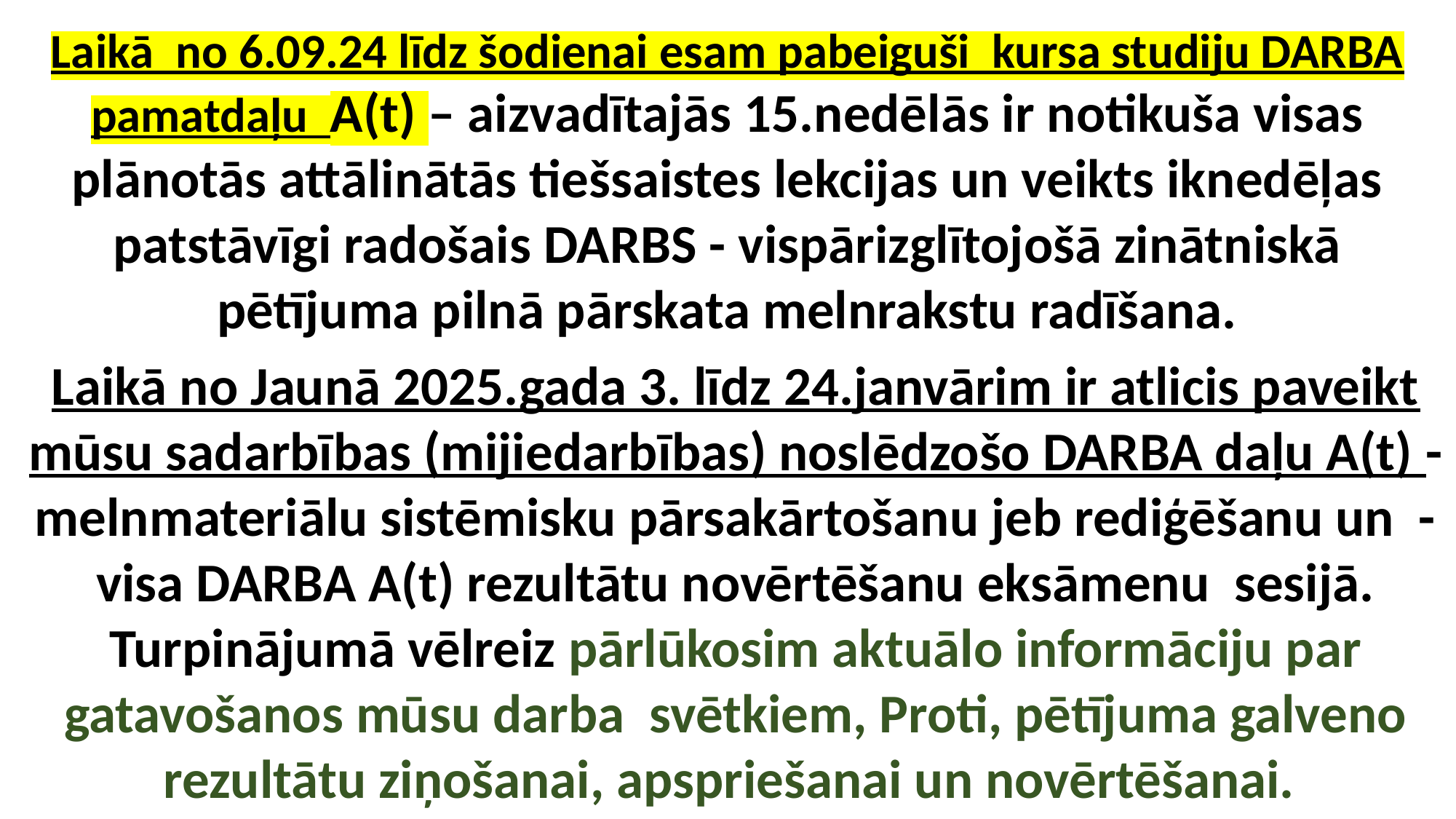

Laikā  no 6.09.24 līdz šodienai esam pabeiguši  kursa studiju DARBA pamatdaļu  A(t) – aizvadītajās 15.nedēlās ir notikuša visas plānotās attālinātās tiešsaistes lekcijas un veikts iknedēļas patstāvīgi radošais DARBS - vispārizglītojošā zinātniskā pētījuma pilnā pārskata melnrakstu radīšana.
Laikā no Jaunā 2025.gada 3. līdz 24.janvārim ir atlicis paveikt mūsu sadarbības (mijiedarbības) noslēdzošo DARBA daļu A(t) - melnmateriālu sistēmisku pārsakārtošanu jeb rediģēšanu un  -
visa DARBA A(t) rezultātu novērtēšanu eksāmenu  sesijā.
Turpinājumā vēlreiz pārlūkosim aktuālo informāciju par gatavošanos mūsu darba  svētkiem, Proti, pētījuma galveno rezultātu ziņošanai, apspriešanai un novērtēšanai.